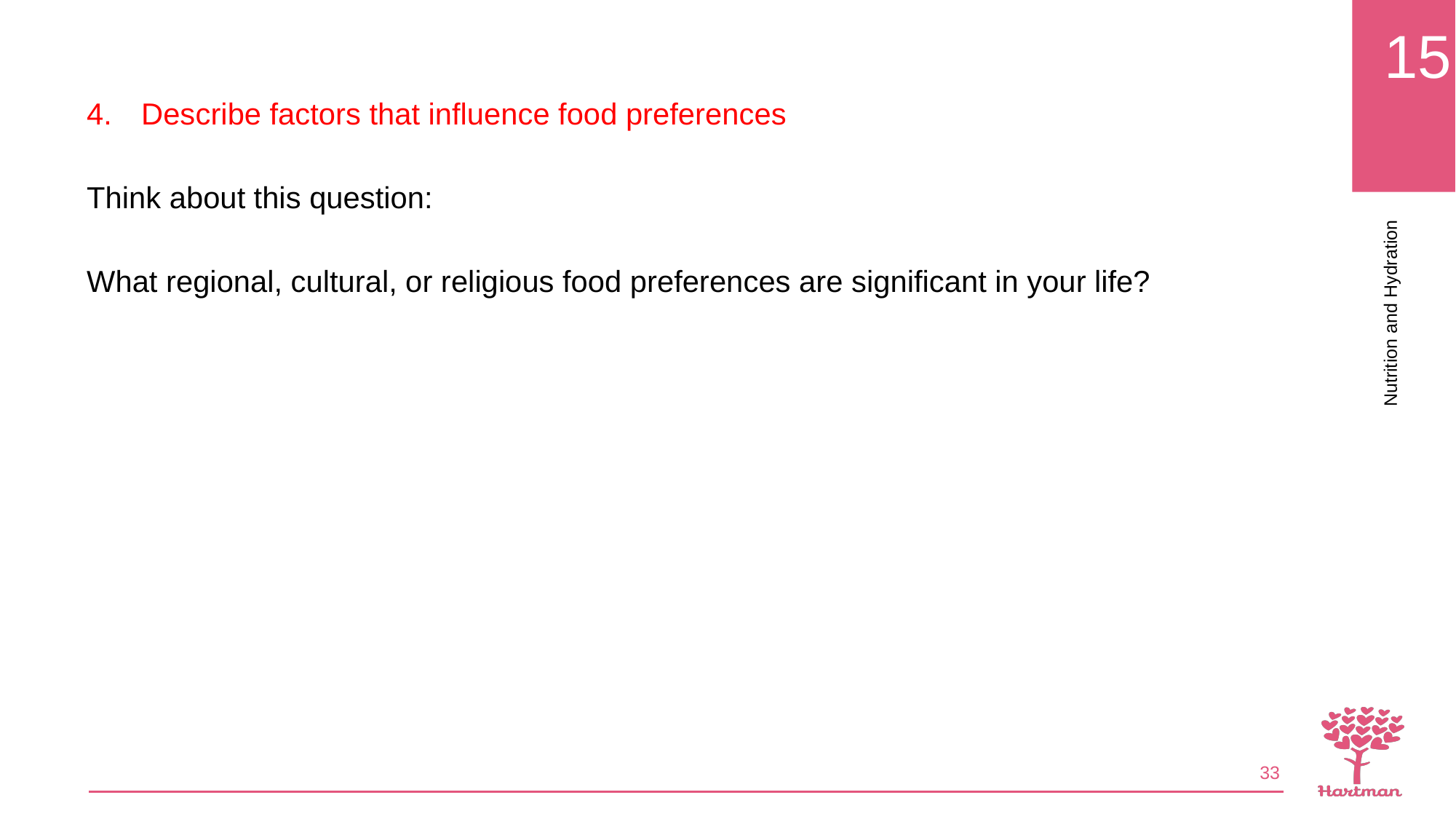

Describe factors that influence food preferences

Think about this question:

What regional, cultural, or religious food preferences are significant in your life?

33